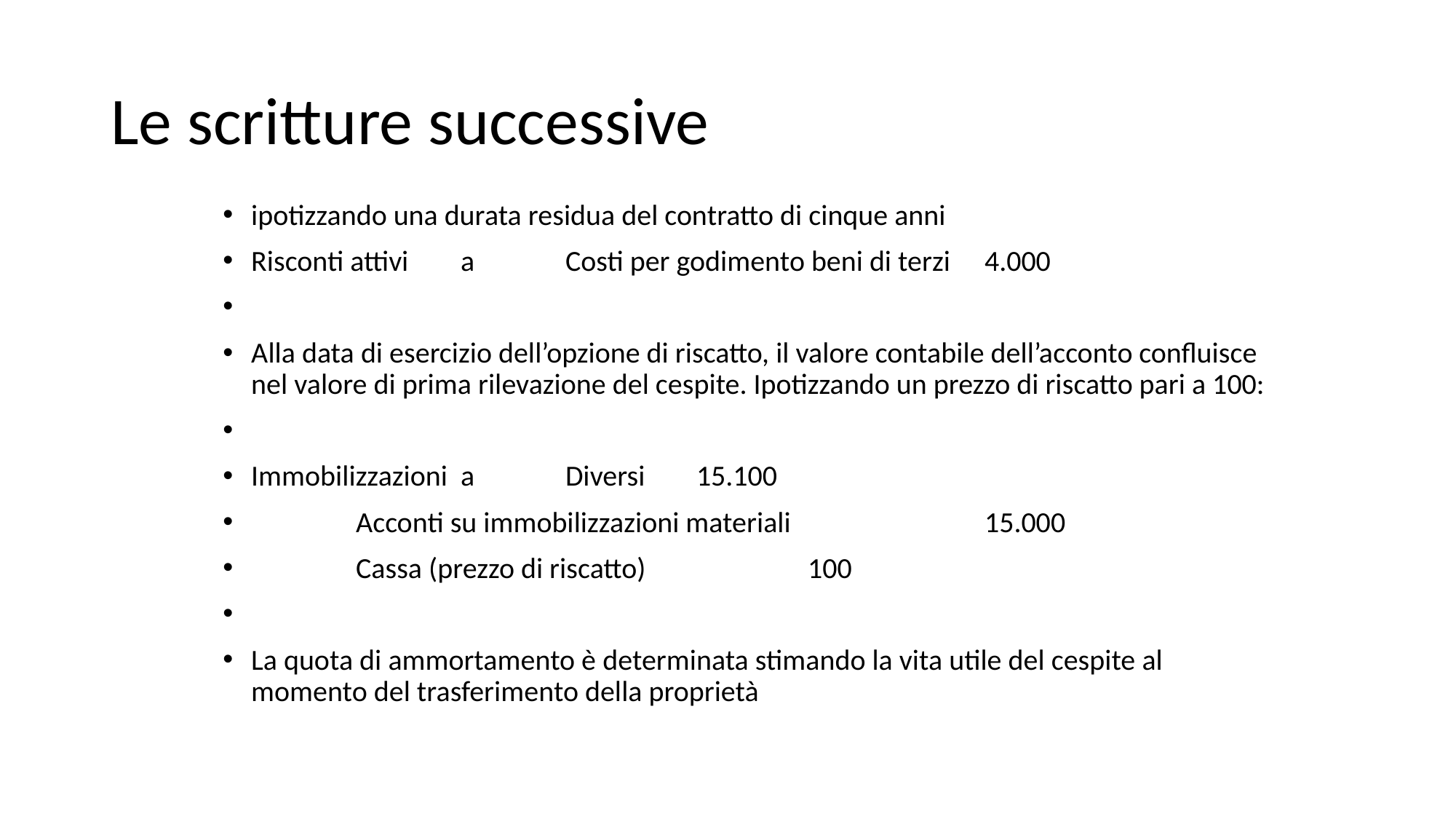

# Le scritture successive
ipotizzando una durata residua del contratto di cinque anni
Risconti attivi		a	Costi per godimento beni di terzi     			4.000

Alla data di esercizio dell’opzione di riscatto, il valore contabile dell’acconto confluisce nel valore di prima rilevazione del cespite. Ipotizzando un prezzo di riscatto pari a 100:

Immobilizzazioni	a	Diversi										    15.100
				Acconti su immobilizzazioni materiali		    	15.000
				Cassa (prezzo di riscatto)			      		     100

La quota di ammortamento è determinata stimando la vita utile del cespite al momento del trasferimento della proprietà